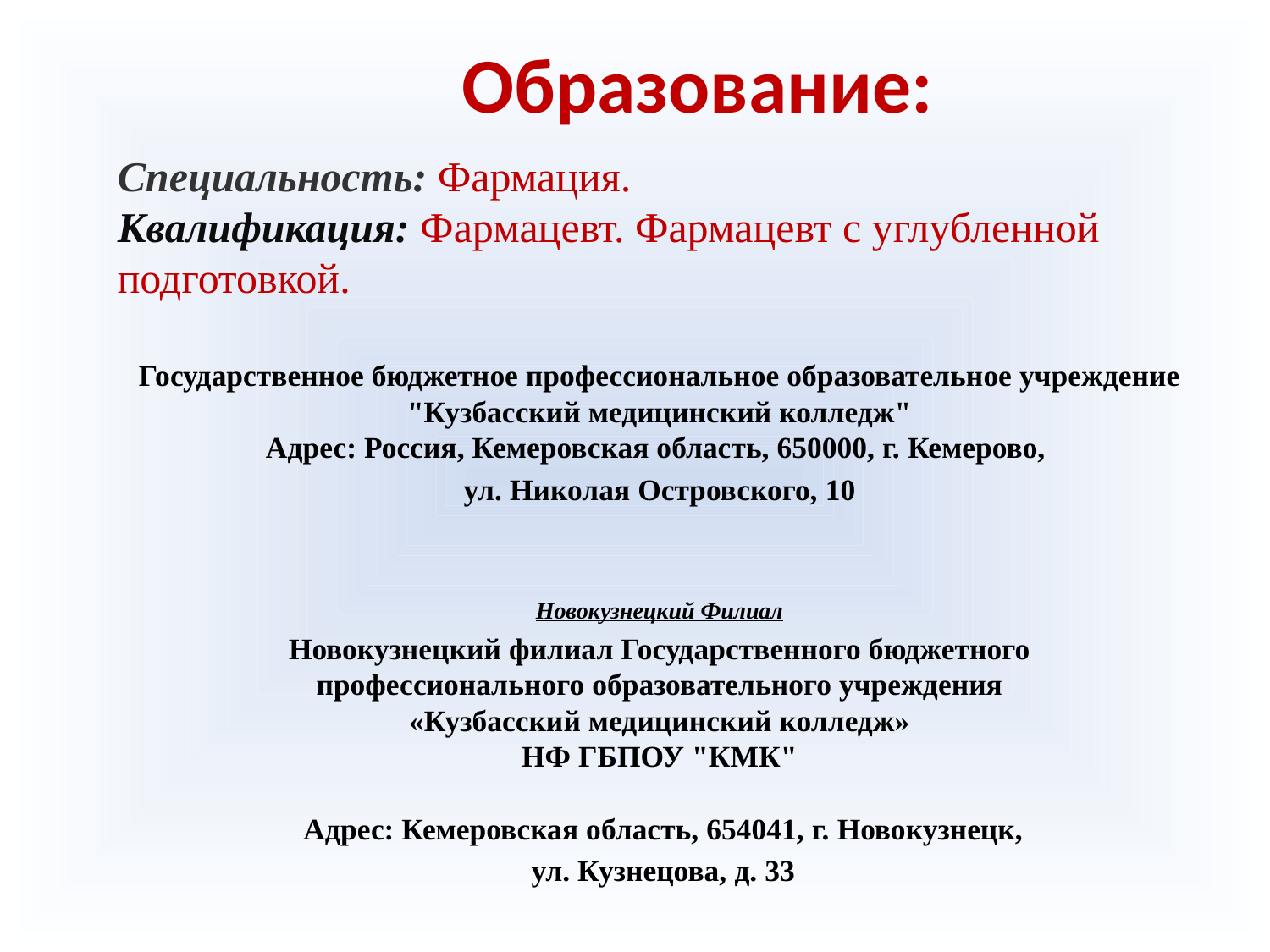

# Образование:
Специальность: Фармация.
Квалификация: Фармацевт. Фармацевт с углубленной подготовкой.

Государственное бюджетное профессиональное образовательное учреждение "Кузбасский медицинский колледж"
Адрес: Россия, Кемеровская область, 650000, г. Кемерово,
ул. Николая Островского, 10

Новокузнецкий Филиал
Новокузнецкий филиал Государственного бюджетного профессионального образовательного учреждения
«Кузбасский медицинский колледж»
НФ ГБПОУ "КМК"
 Адрес: Кемеровская область, 654041, г. Новокузнецк,
 ул. Кузнецова, д. 33